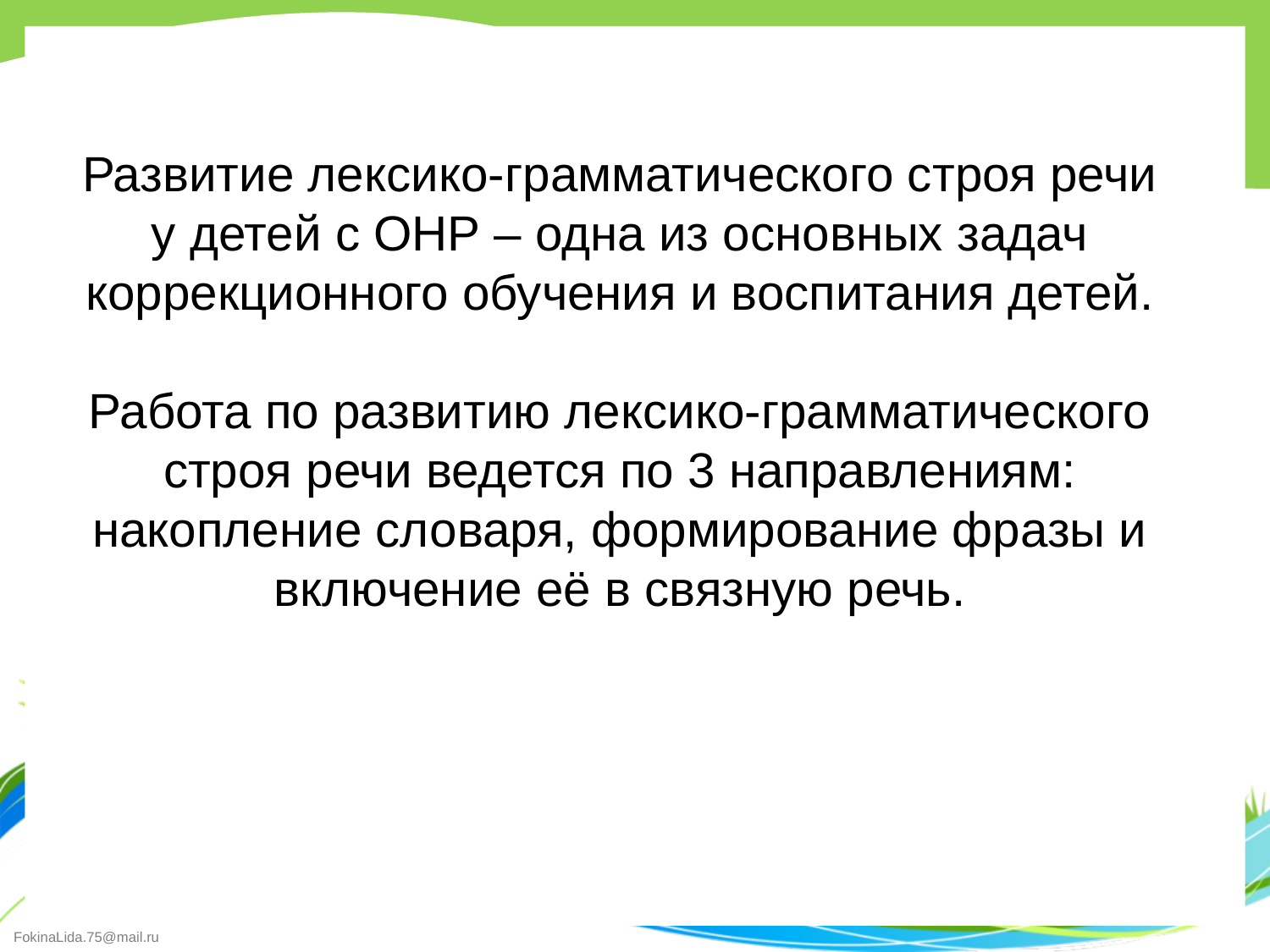

Развитие лексико-грамматического строя речи у детей с ОНР – одна из основных задач коррекционного обучения и воспитания детей.

Работа по развитию лексико-грамматического строя речи ведется по 3 направлениям: накопление словаря, формирование фразы и включение её в связную речь.